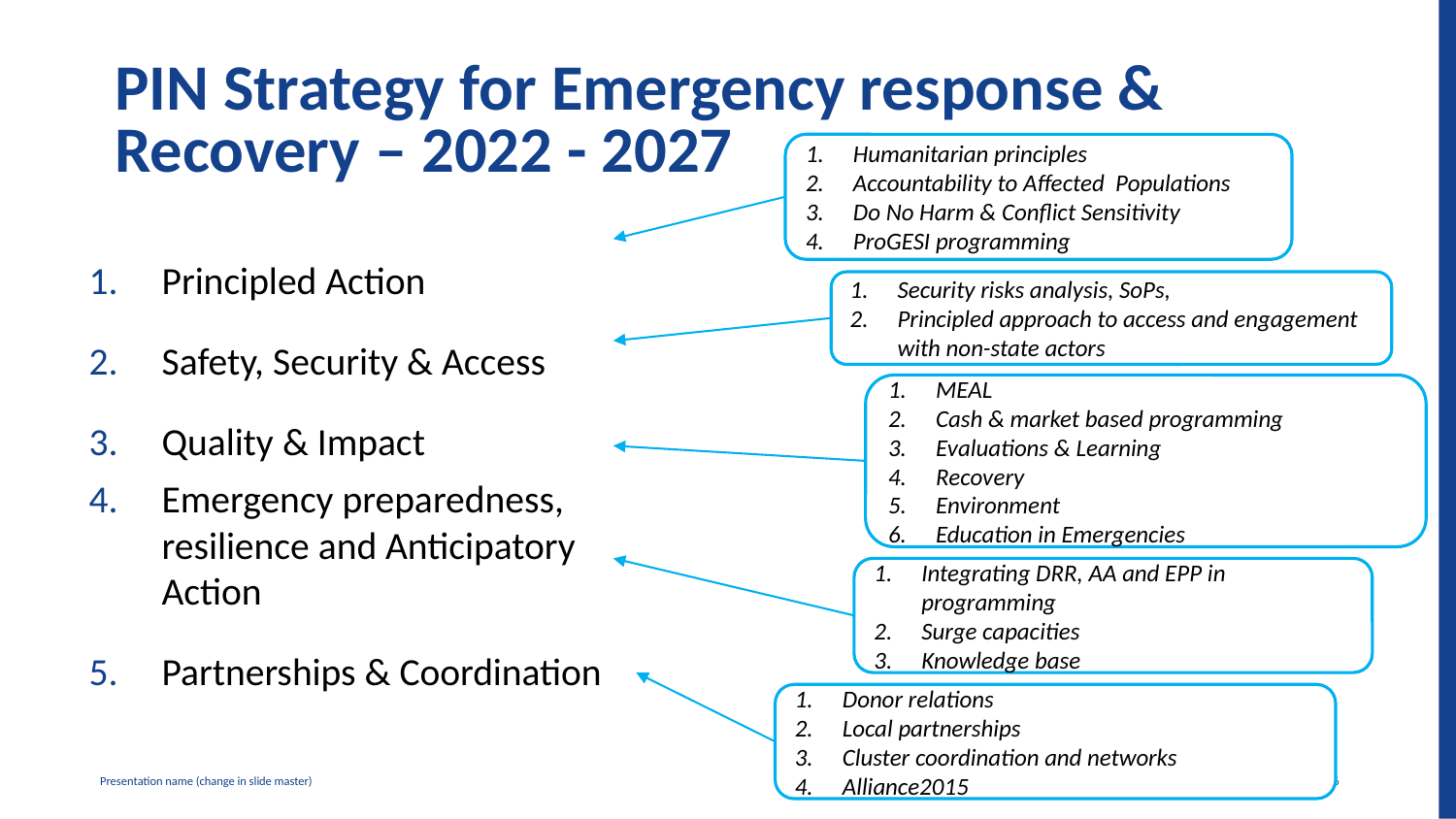

# PIN Strategy for Emergency response & Recovery – 2022 - 2027
Humanitarian principles
Accountability to Affected  Populations
Do No Harm & Conflict Sensitivity
ProGESI programming
Principled Action
Safety, Security & Access
Quality & Impact
Emergency preparedness, resilience and Anticipatory Action
Partnerships & Coordination
Security risks analysis, SoPs,
Principled approach to access and engagement with non-state actors
MEAL
Cash & market based programming
Evaluations & Learning
Recovery
Environment
Education in Emergencies
Integrating DRR, AA and EPP in programming
Surge capacities
Knowledge base
Donor relations
Local partnerships
Cluster coordination and networks
Alliance2015